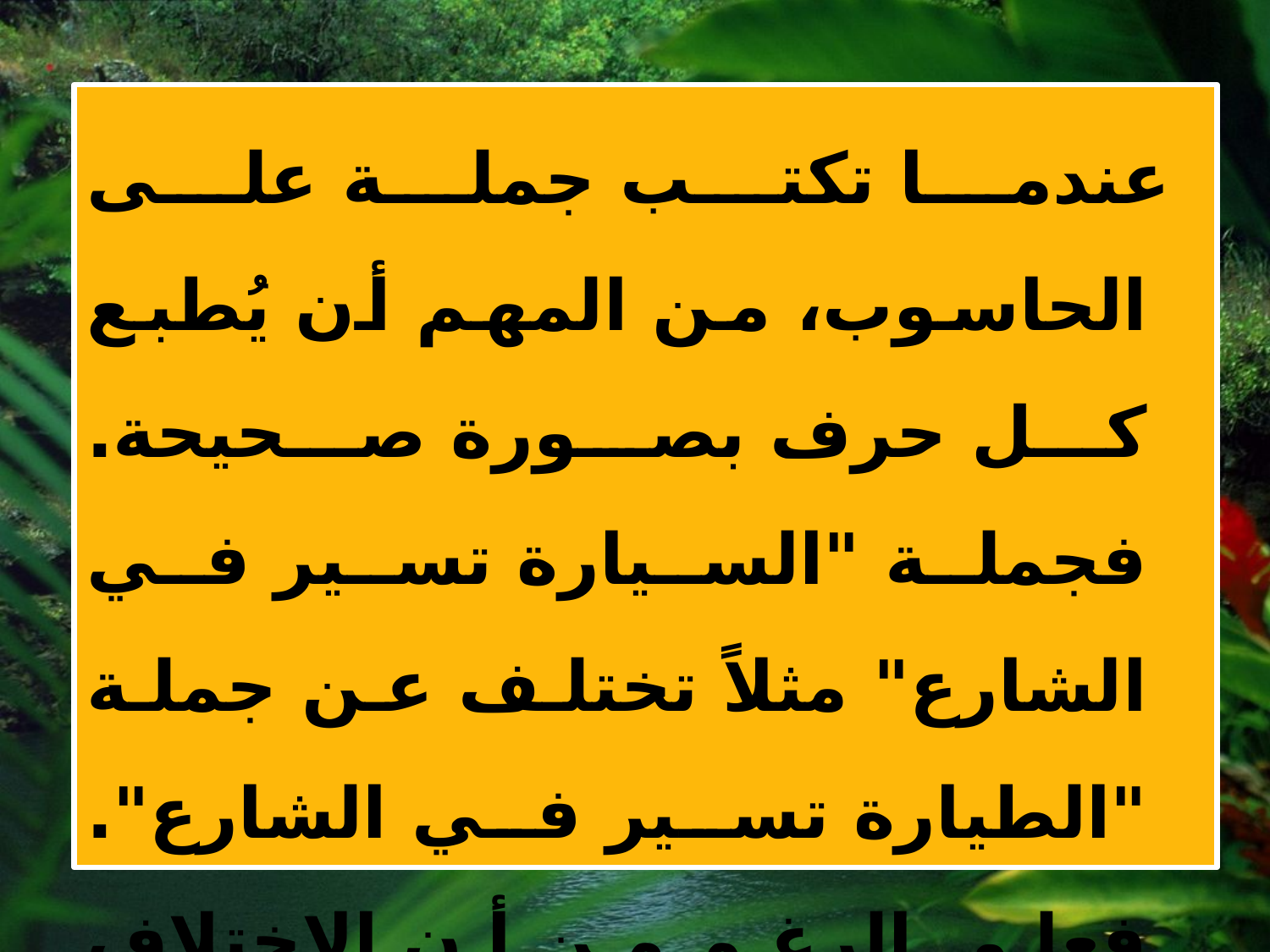

عندما تكتب جملة على الحاسوب، من المهم أن يُطبع كل حرف بصورة صحيحة. فجملة "السيارة تسير في الشارع" مثلاً تختلف عن جملة "الطيارة تسير في الشارع". فعلى الرغم من أن الاختلاف في حرف واحد إلا أن الجملتين تختلفان في المعنى تمامًا.